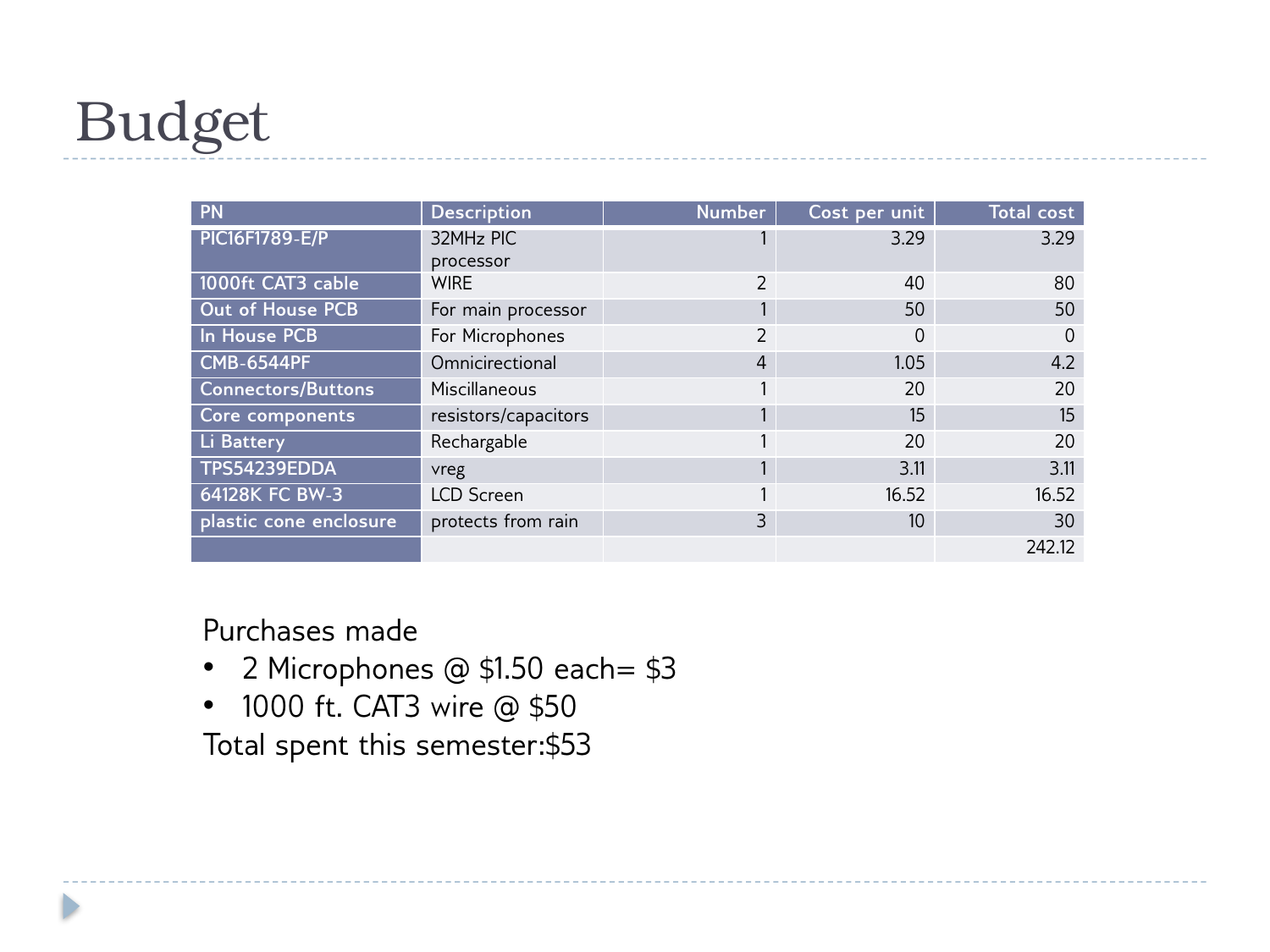

# Budget
| PN | Description | Number | Cost per unit | Total cost |
| --- | --- | --- | --- | --- |
| PIC16F1789-E/P | 32MHz PIC processor | 1 | 3.29 | 3.29 |
| 1000ft CAT3 cable | WIRE | 2 | 40 | 80 |
| Out of House PCB | For main processor | 1 | 50 | 50 |
| In House PCB | For Microphones | 2 | 0 | 0 |
| CMB-6544PF | Omnicirectional | 4 | 1.05 | 4.2 |
| Connectors/Buttons | Miscillaneous | 1 | 20 | 20 |
| Core components | resistors/capacitors | 1 | 15 | 15 |
| Li Battery | Rechargable | 1 | 20 | 20 |
| TPS54239EDDA | vreg | 1 | 3.11 | 3.11 |
| 64128K FC BW-3 | LCD Screen | 1 | 16.52 | 16.52 |
| plastic cone enclosure | protects from rain | 3 | 10 | 30 |
|  |  |  |  | 242.12 |
Purchases made
2 Microphones @ $1.50 each= $3
1000 ft. CAT3 wire @ $50
Total spent this semester:$53